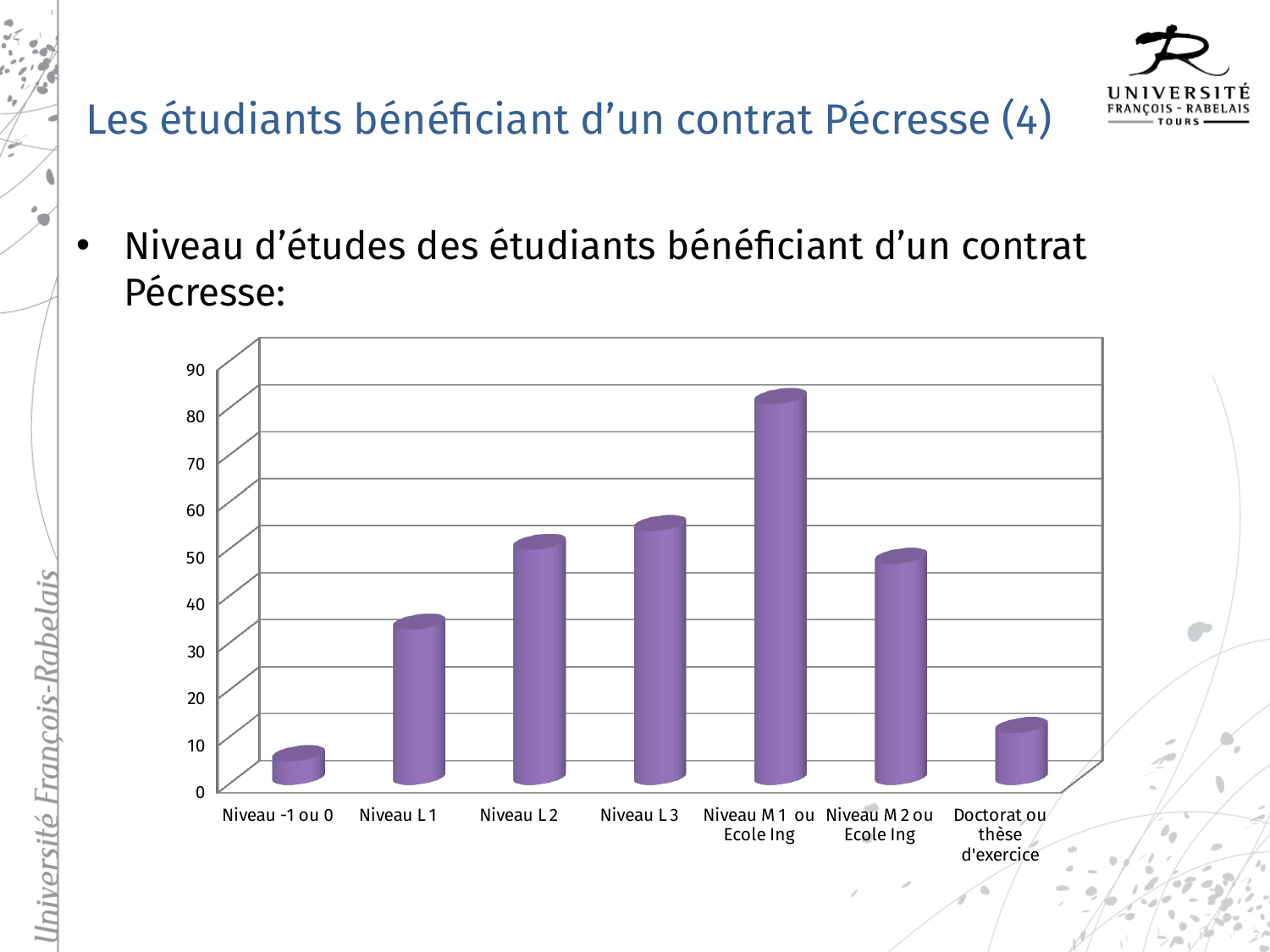

# Les étudiants bénéficiant d’un contrat Pécresse (4)

Niveau d’études des étudiants bénéficiant d’un contrat Pécresse:

[unsupported chart]